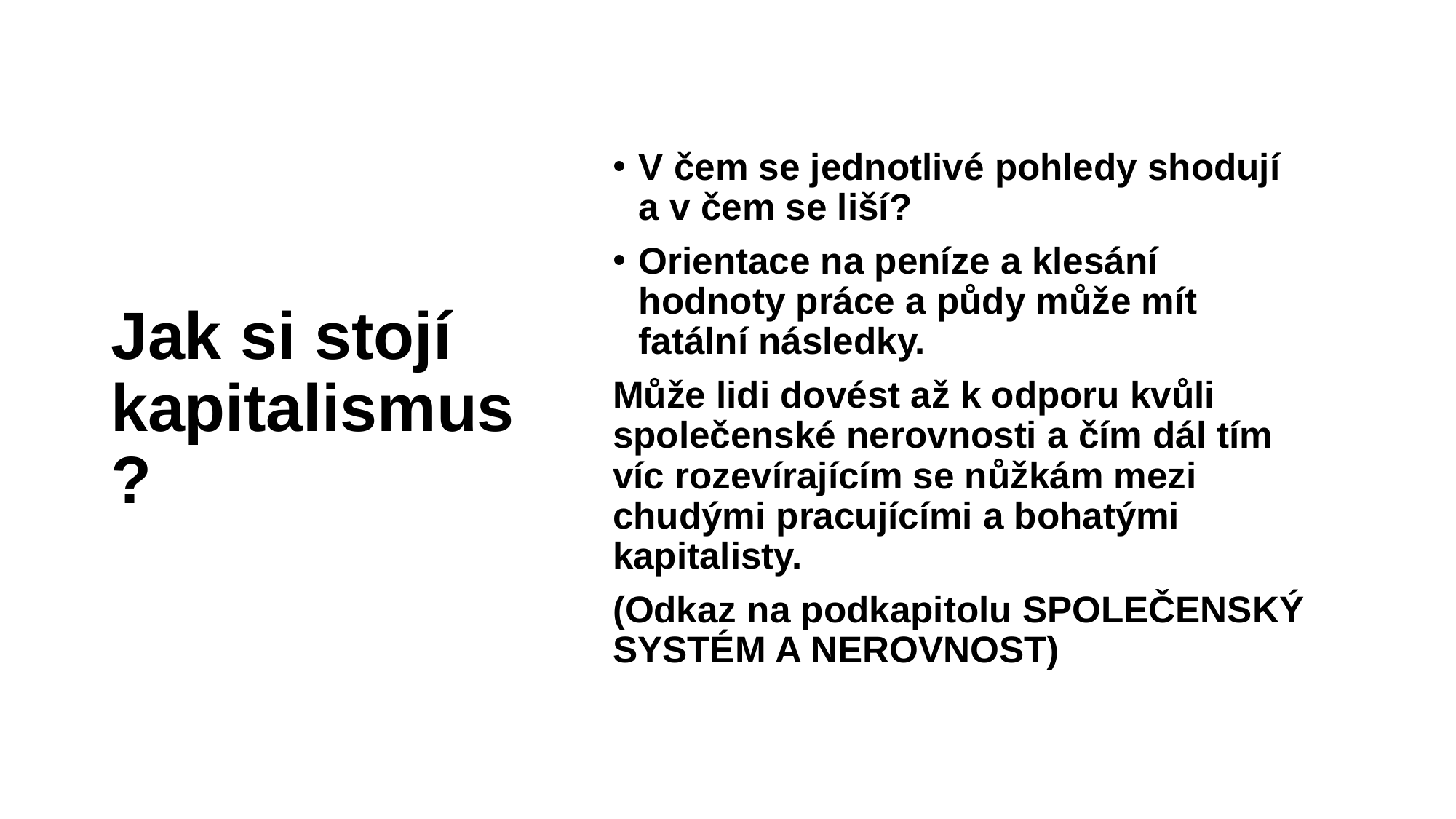

# Jak si stojí kapitalismus?
V čem se jednotlivé pohledy shodují a v čem se liší?
Orientace na peníze a klesání hodnoty práce a půdy může mít fatální následky.
Může lidi dovést až k odporu kvůli společenské nerovnosti a čím dál tím víc rozevírajícím se nůžkám mezi chudými pracujícími a bohatými kapitalisty.
(Odkaz na podkapitolu SPOLEČENSKÝ SYSTÉM A NEROVNOST)